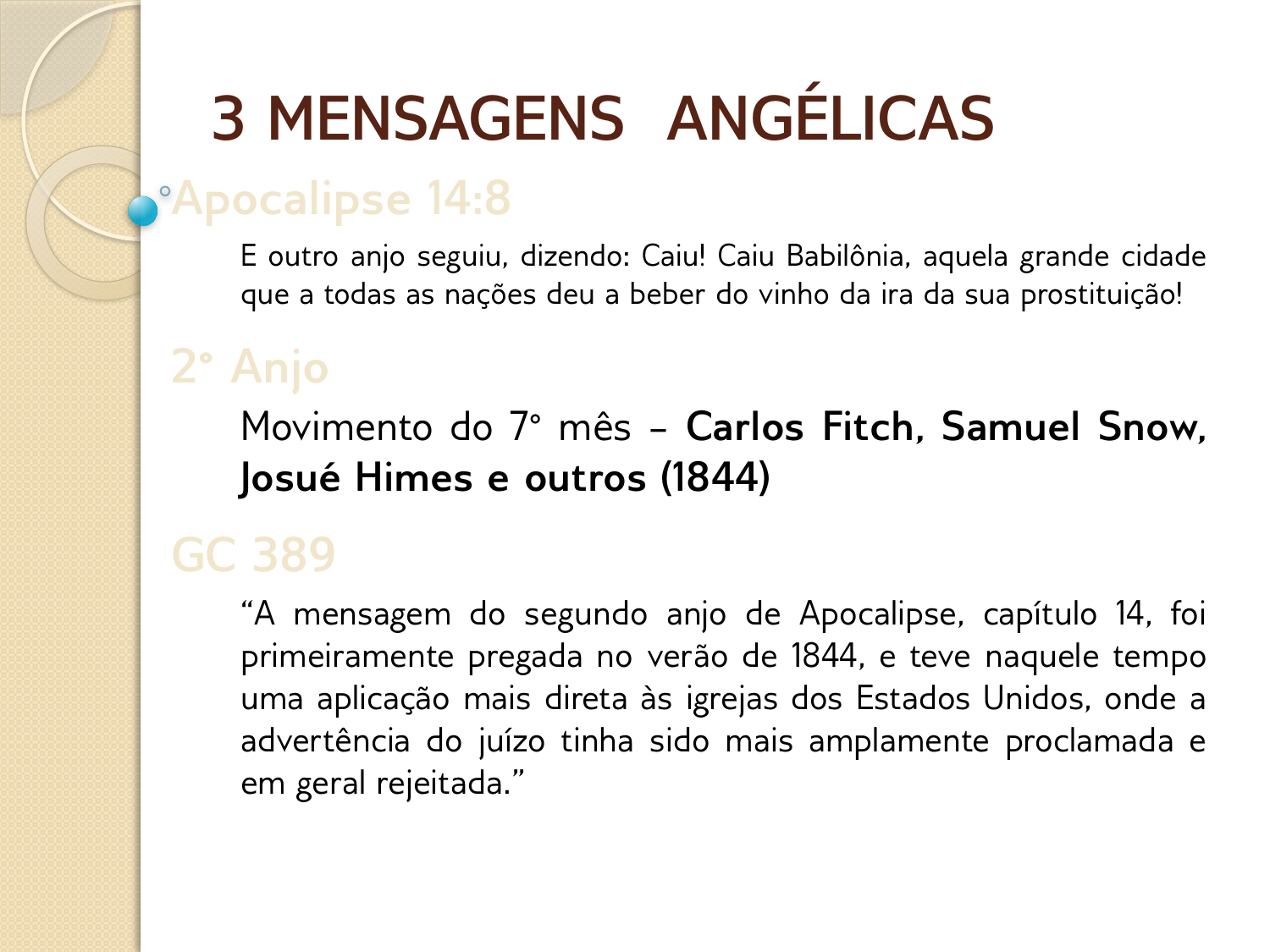

3 MENSAGENS  ANGÉLICAS
Apocalipse 14:8
E outro anjo seguiu, dizendo: Caiu! Caiu Babilônia, aquela grande cidade que a todas as nações deu a beber do vinho da ira da sua prostituição!

2° Anjo
Movimento do 7° mês – Carlos Fitch, Samuel Snow, Josué Himes e outros (1844)

GC 389
“A mensagem do segundo anjo de Apocalipse, capítulo 14, foi primeiramente pregada no verão de 1844, e teve naquele tempo uma aplicação mais direta às igrejas dos Estados Unidos, onde a advertência do juízo tinha sido mais amplamente proclamada e em geral rejeitada.”